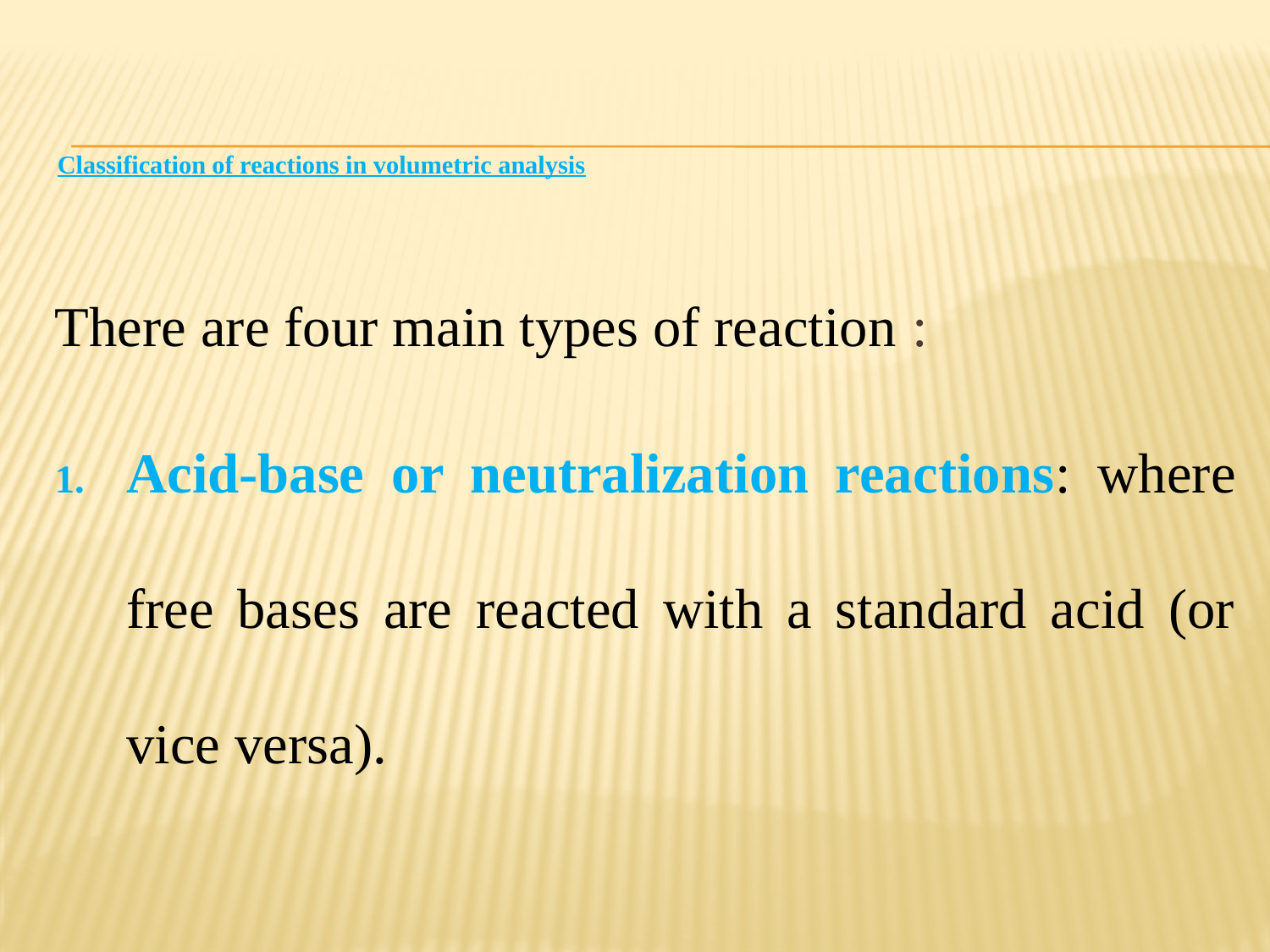

# Classification of reactions in volumetric analysis
There are four main types of reaction :
Acid-base or neutralization reactions: where free bases are reacted with a standard acid (or vice versa).